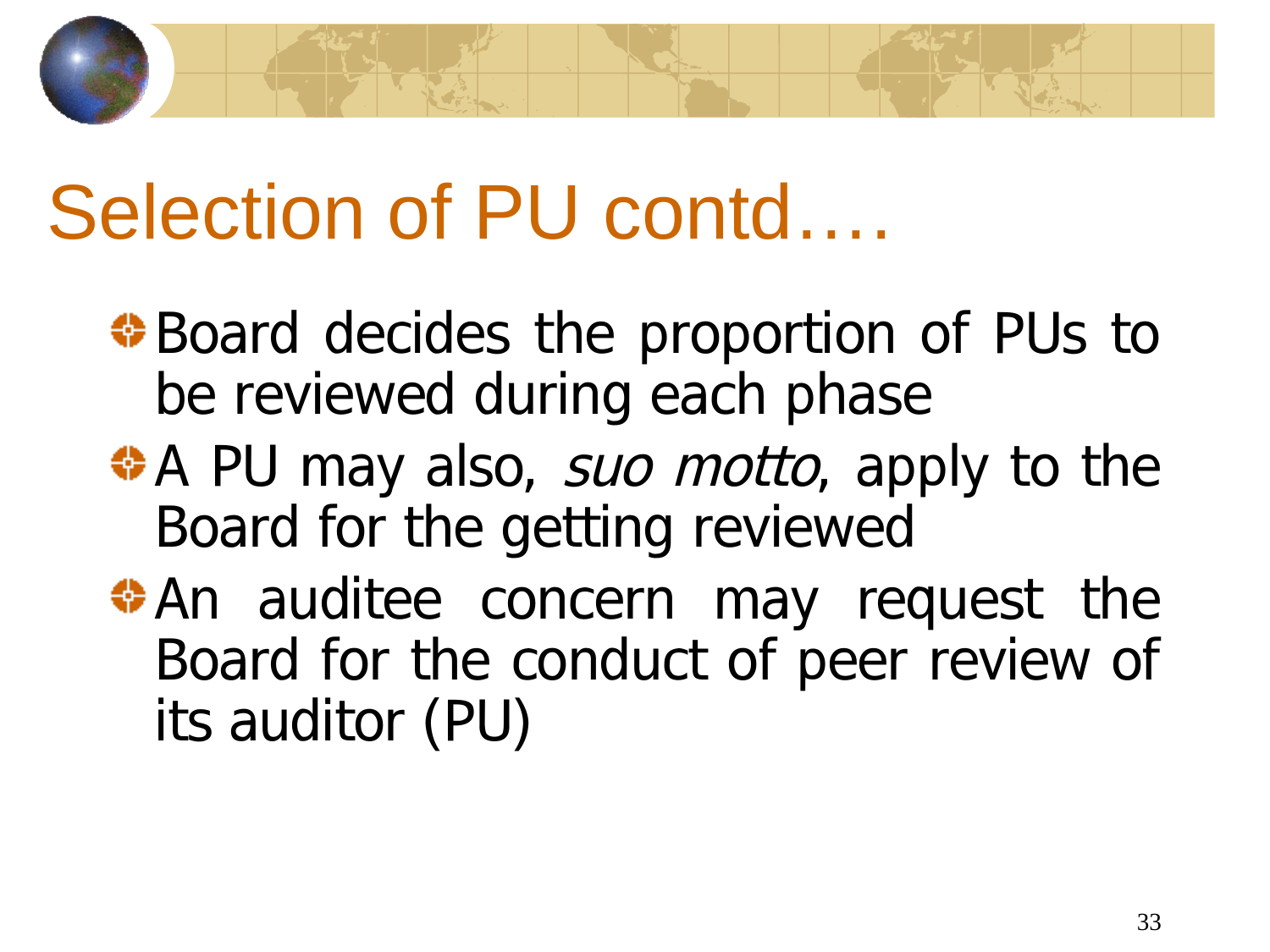

# Selection of PU contd….
Board decides the proportion of PUs to be reviewed during each phase
A PU may also, suo motto, apply to the Board for the getting reviewed
An auditee concern may request the Board for the conduct of peer review of its auditor (PU)

33